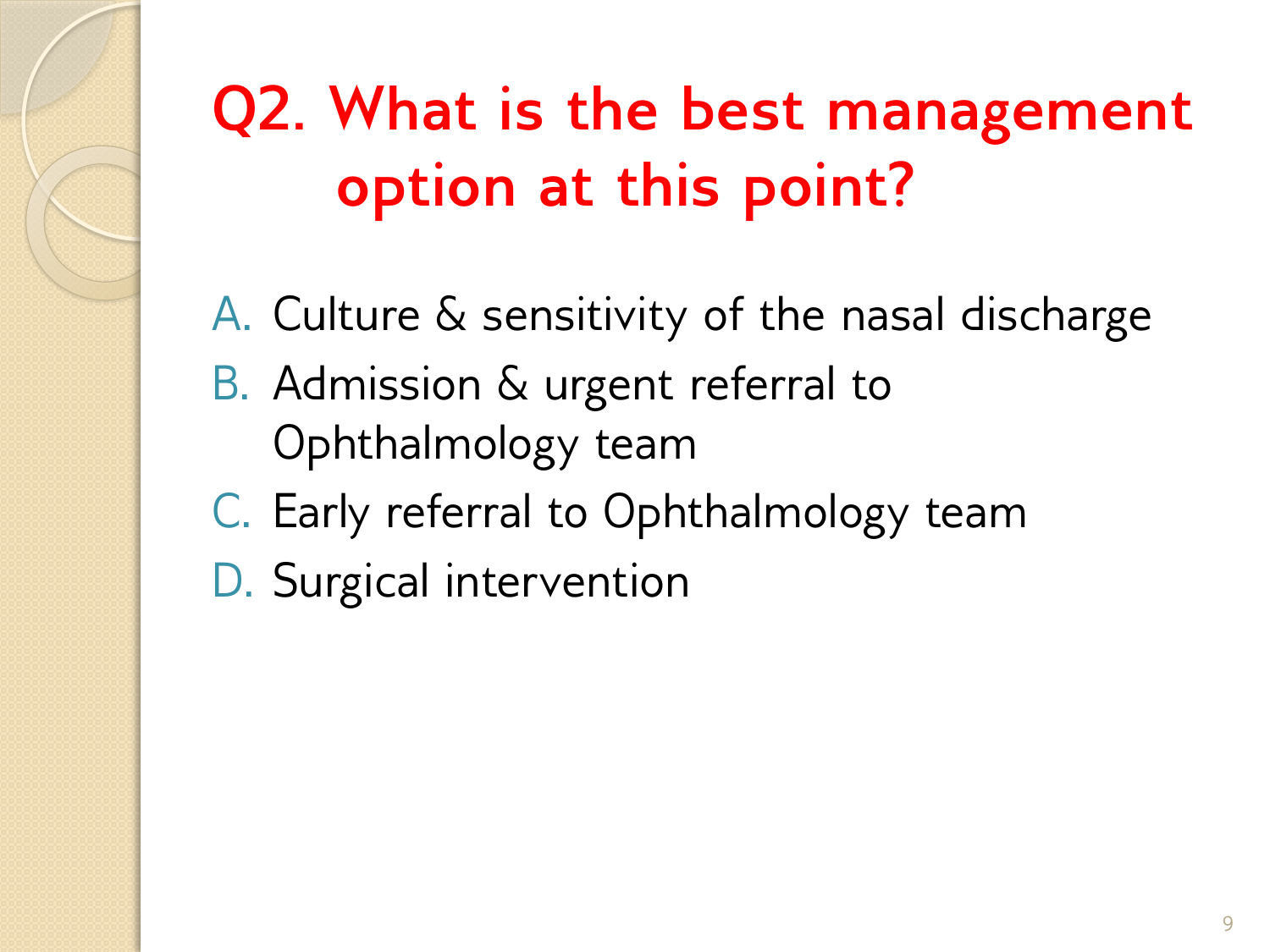

# Q2. What is the best management option at this point?
Culture & sensitivity of the nasal discharge
Admission & urgent referral to Ophthalmology team
Early referral to Ophthalmology team
Surgical intervention

9